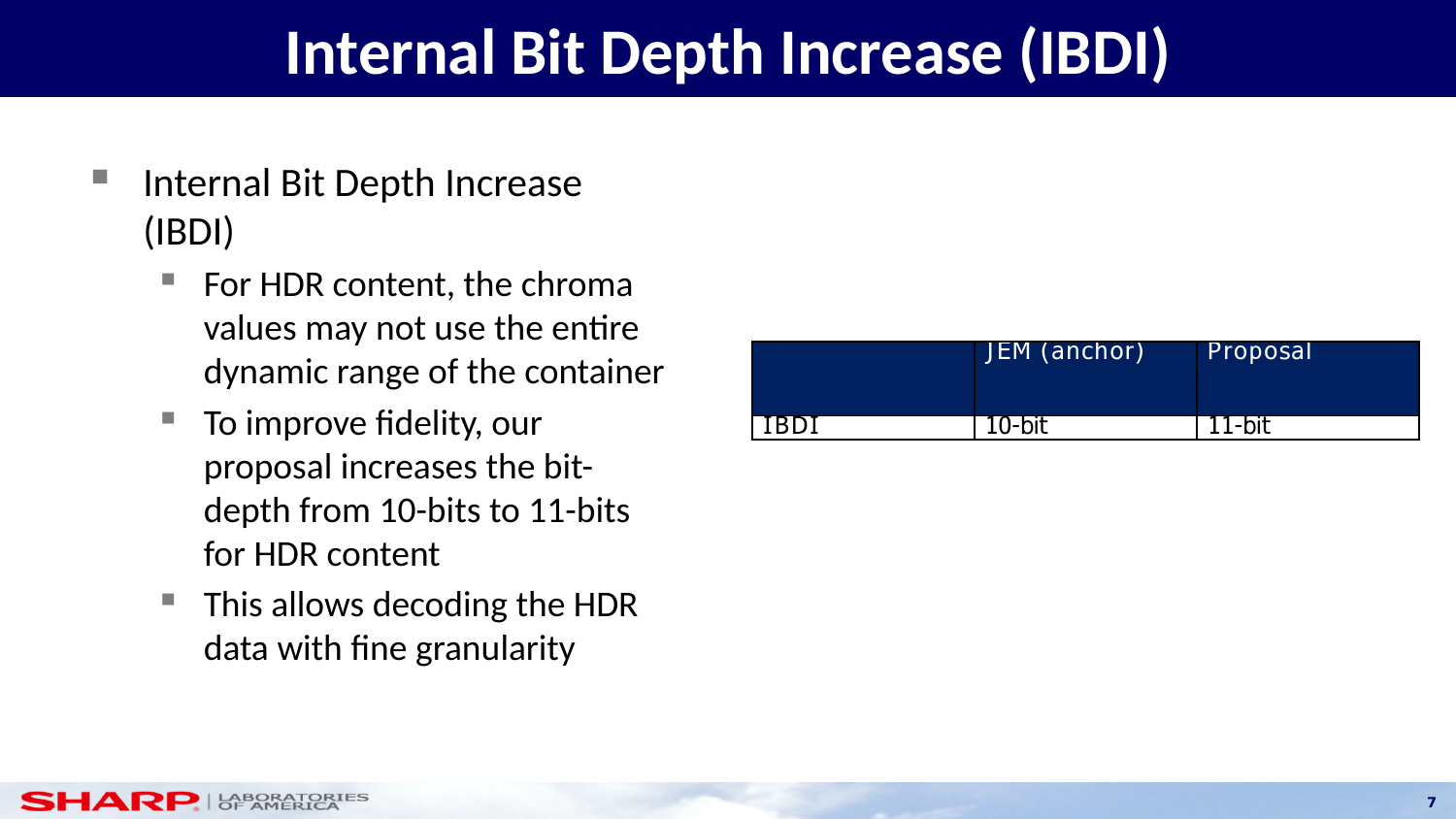

# Internal Bit Depth Increase (IBDI)
Internal Bit Depth Increase (IBDI)
For HDR content, the chroma values may not use the entire dynamic range of the container
To improve fidelity, our proposal increases the bit-depth from 10-bits to 11-bits for HDR content
This allows decoding the HDR data with fine granularity
|  | JEM (anchor) | Proposal |
| --- | --- | --- |
| IBDI | 10-bit | 11-bit |